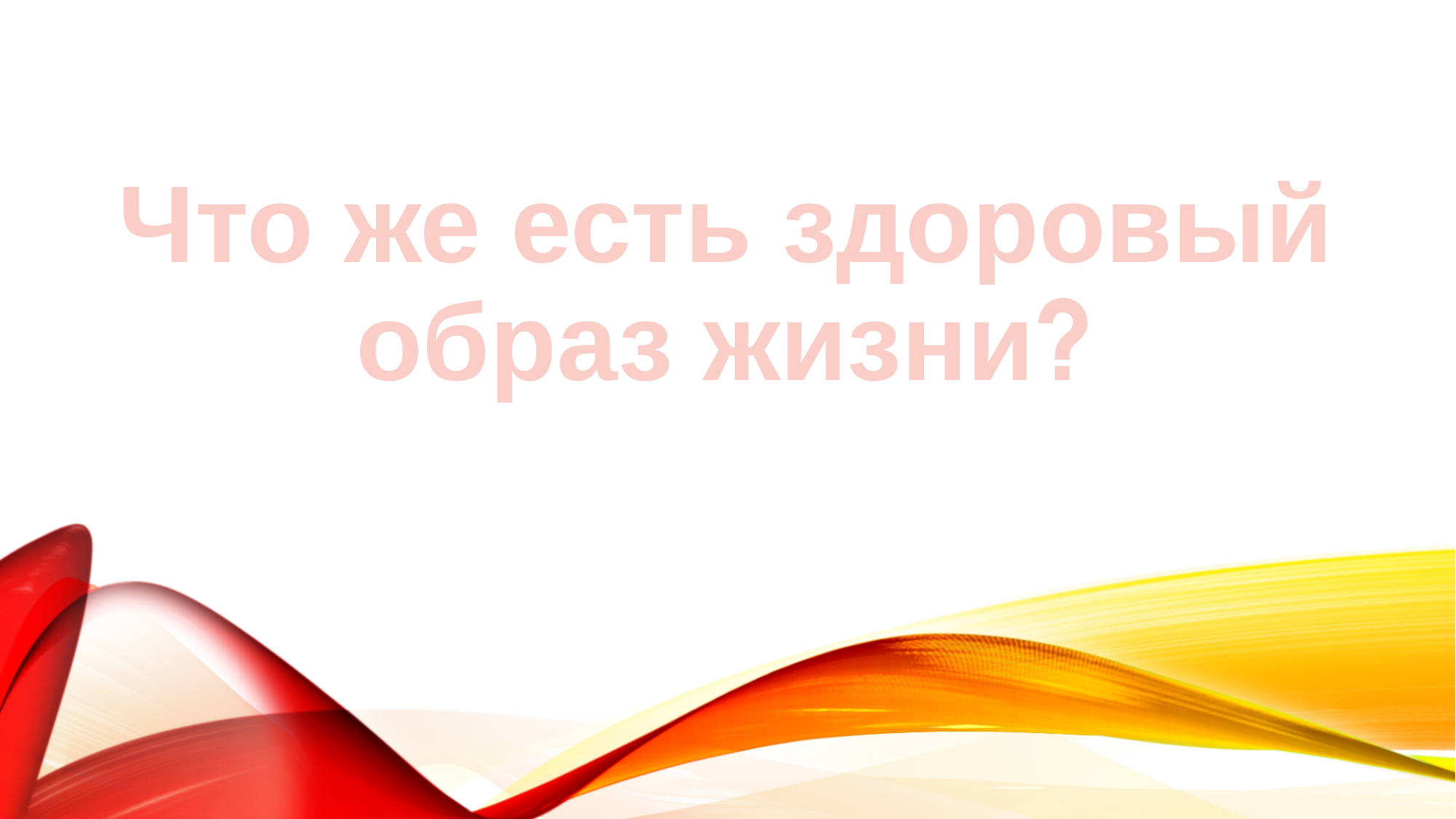

# Что же есть здоровый образ жизни?